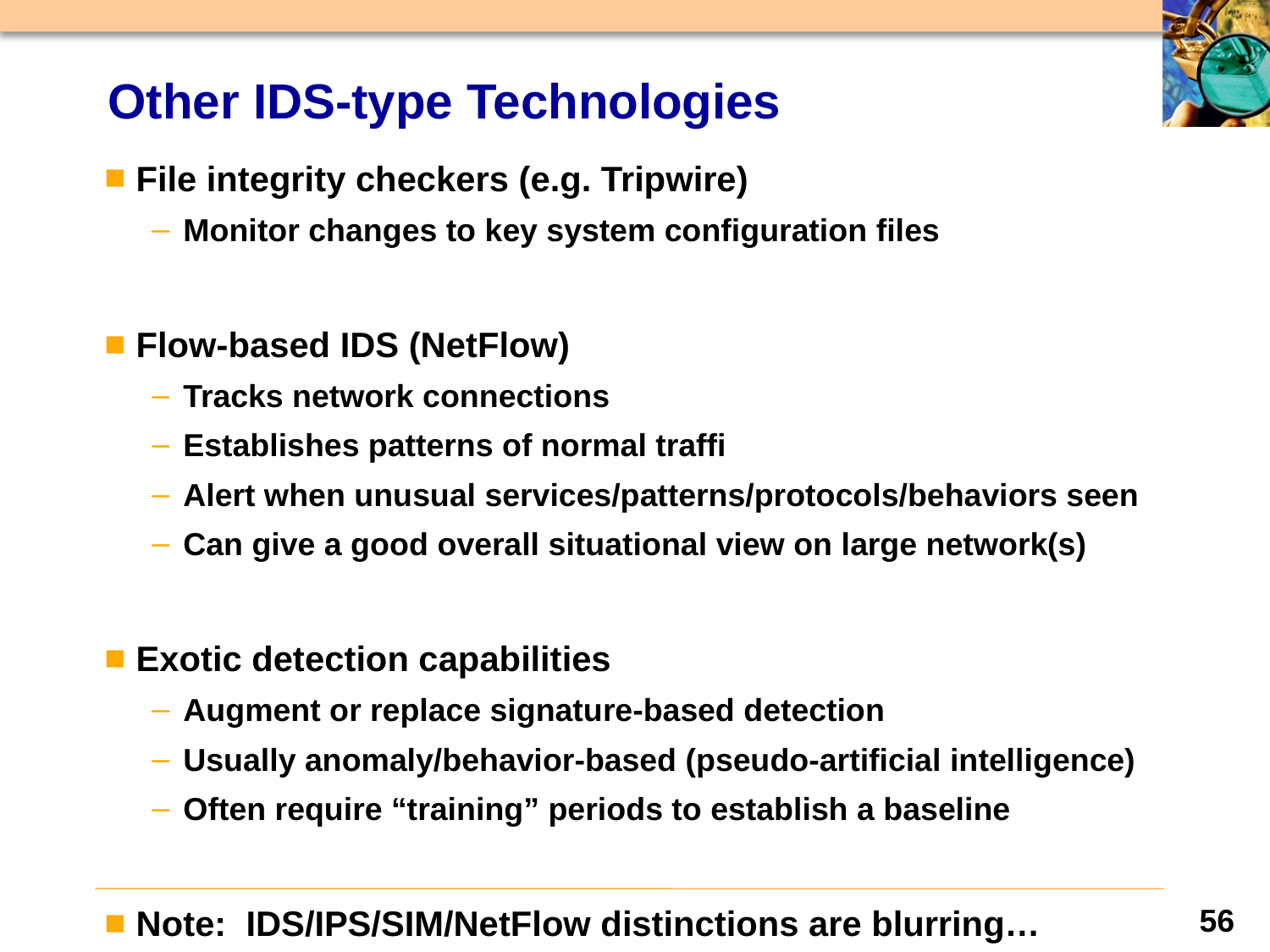

# Other IDS-type Technologies
File integrity checkers (e.g. Tripwire)
Monitor changes to key system configuration files

Flow-based IDS (NetFlow)
Tracks network connections
Establishes patterns of normal traffi
Alert when unusual services/patterns/protocols/behaviors seen
Can give a good overall situational view on large network(s)

Exotic detection capabilities
Augment or replace signature-based detection
Usually anomaly/behavior-based (pseudo-artificial intelligence)
Often require “training” periods to establish a baseline

Note:  IDS/IPS/SIM/NetFlow distinctions are blurring…